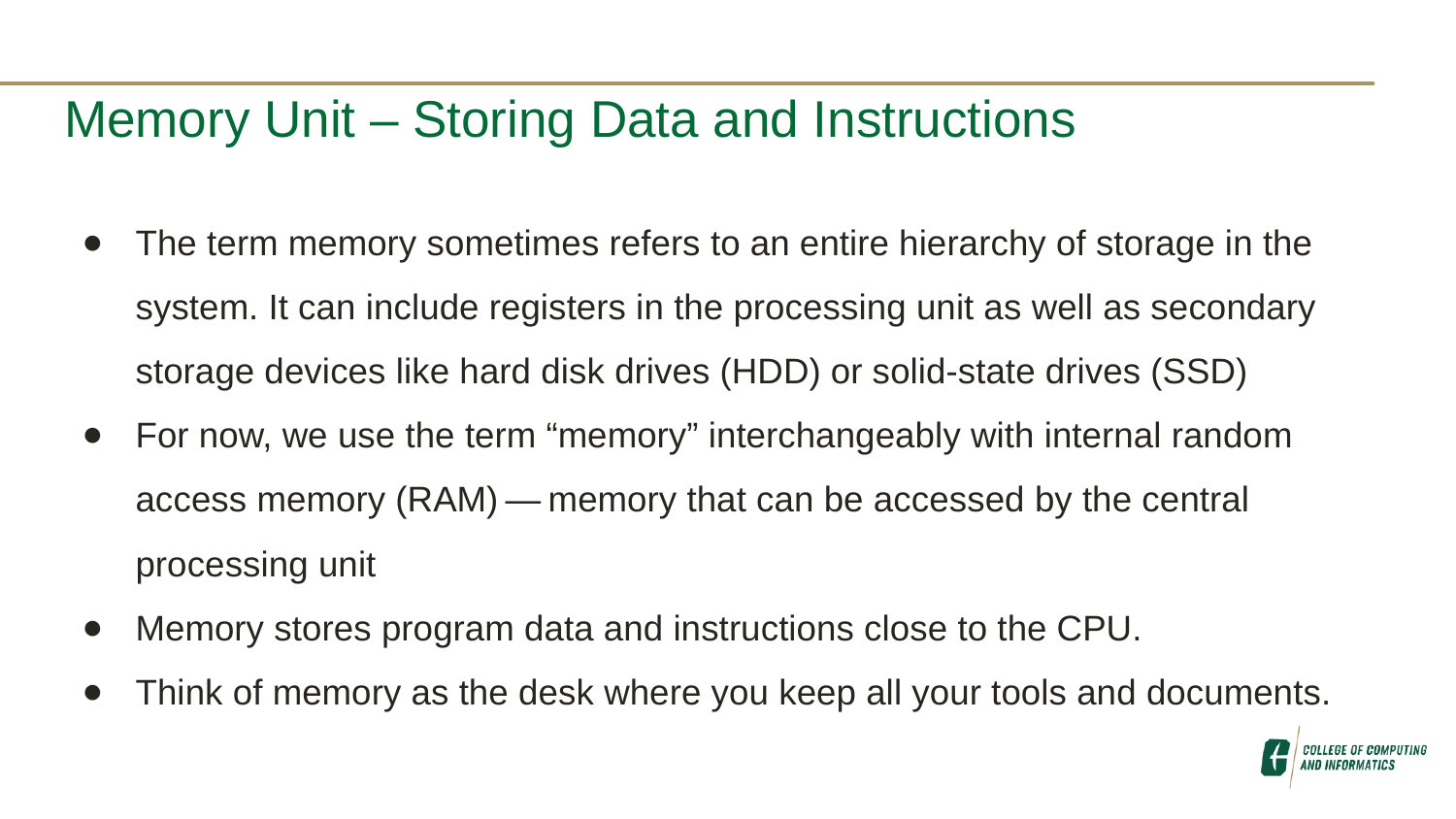

# Memory Unit – Storing Data and Instructions

The term memory sometimes refers to an entire hierarchy of storage in the system. It can include registers in the processing unit as well as secondary storage devices like hard disk drives (HDD) or solid-state drives (SSD)
For now, we use the term “memory” interchangeably with internal random access memory (RAM) — memory that can be accessed by the central processing unit
Memory stores program data and instructions close to the CPU.
Think of memory as the desk where you keep all your tools and documents.